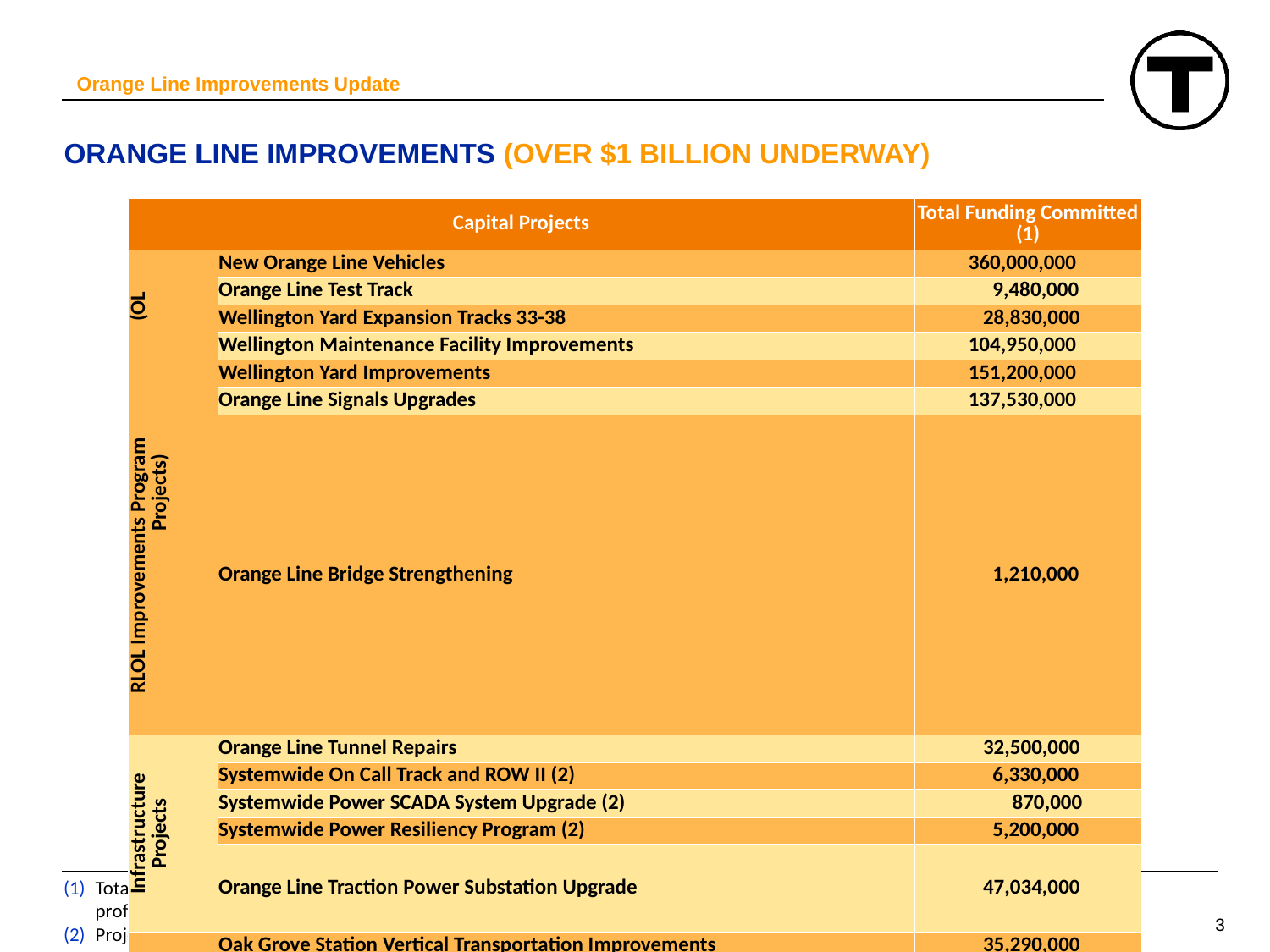

Orange Line Improvements Update
ORANGE LINE IMPROVEMENTS (OVER $1 BILLION UNDERWAY)
| Capital Projects |  | Total Funding Committed (1) |
| --- | --- | --- |
| RLOL Improvements Program (OL Projects) | New Orange Line Vehicles | 360,000,000 |
|  | Orange Line Test Track | 9,480,000 |
|  | Wellington Yard Expansion Tracks 33-38 | 28,830,000 |
|  | Wellington Maintenance Facility Improvements | 104,950,000 |
|  | Wellington Yard Improvements | 151,200,000 |
|  | Orange Line Signals Upgrades | 137,530,000 |
|  | Orange Line Bridge Strengthening | 1,210,000 |
| Infrastructure Projects | Orange Line Tunnel Repairs | 32,500,000 |
|  | Systemwide On Call Track and ROW II (2) | 6,330,000 |
|  | Systemwide Power SCADA System Upgrade (2) | 870,000 |
|  | Systemwide Power Resiliency Program (2) | 5,200,000 |
|  | Orange Line Traction Power Substation Upgrade | 47,034,000 |
| Facilities, Stations and Accessibility Projects | Oak Grove Station Vertical Transportation Improvements | 35,290,000 |
|  | Forest Hills Improvement Project | 22,612,000 |
|  | Sullivan Square Station Rehabilitation | 7,250,000 |
|  | Ruggles Station Roof Repair/Replacement (Conceptual Design) | 800,000 |
|  | Back Bay Ventilation (Packages 1 - 3) | 33,000,000 |
|  | Systemwide Wayfinding Improvements (2) | 31,500,000 |
|  | Downtown Crossing Vertical Transportation Improvements Phase I and II | 34,400,000 |
|  | Elevator Program Multiple Locations (Design only) (2) | 14,713,000 |
|  | Systemwide Parking and Paving - On-Call (2) | 9,070,000 |
| TOTAL |  | $ 1,073,769,000 |
Total Funding Committed includes costs associated with construction, vehicle procurement, professional services, admin and inspection, force accounts, third party costs and contingency.
Project includes more than just the Orange Line.  Estimated portion for Orange Line work.